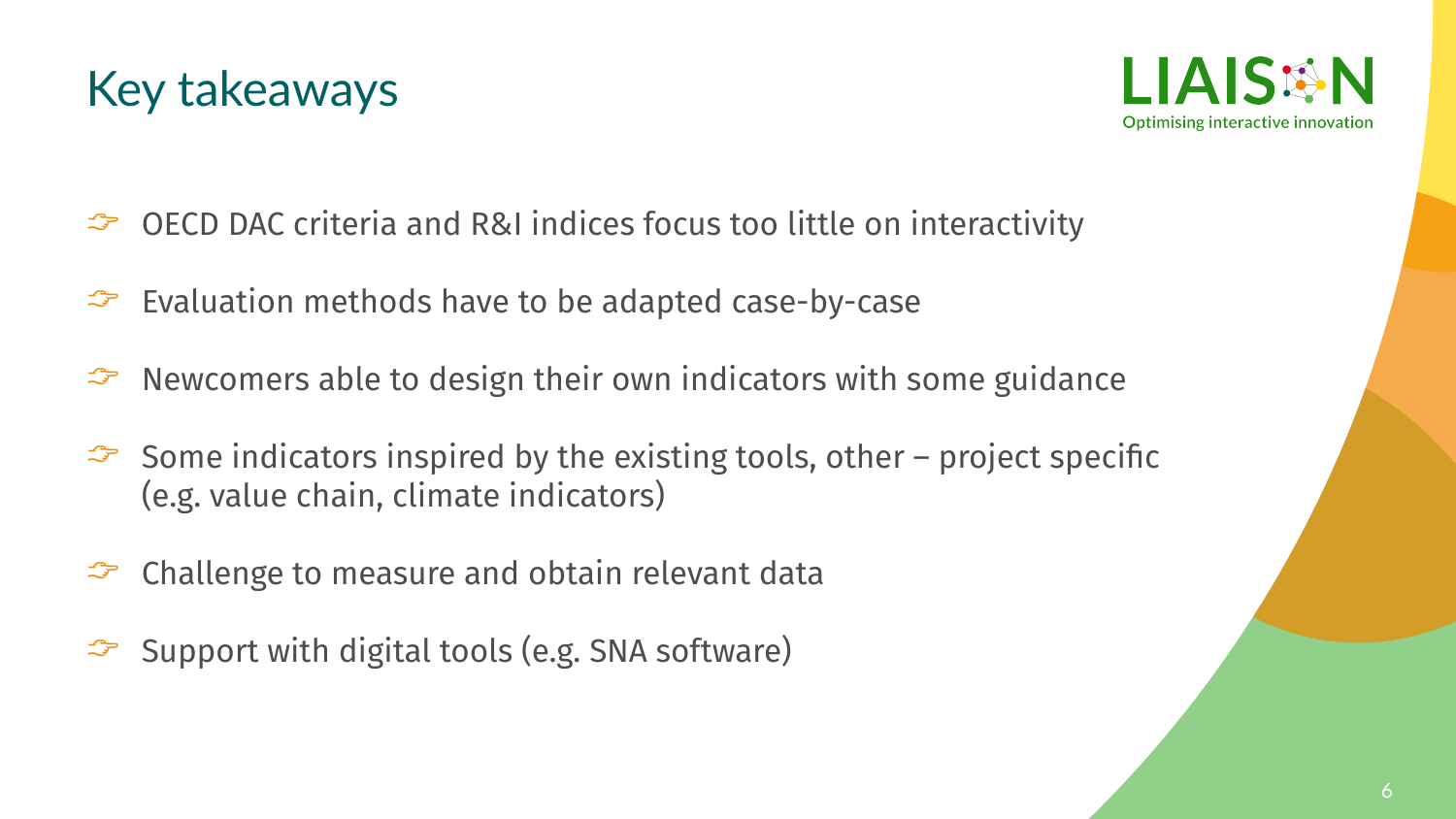

Key takeaways

OECD DAC criteria and R&I indices focus too little on interactivity

Evaluation methods have to be adapted case-by-case

Newcomers able to design their own indicators with some guidance

Some indicators inspired by the existing tools, other – project specific (e.g. value chain, climate indicators)

Challenge to measure and obtain relevant data

Support with digital tools (e.g. SNA software)